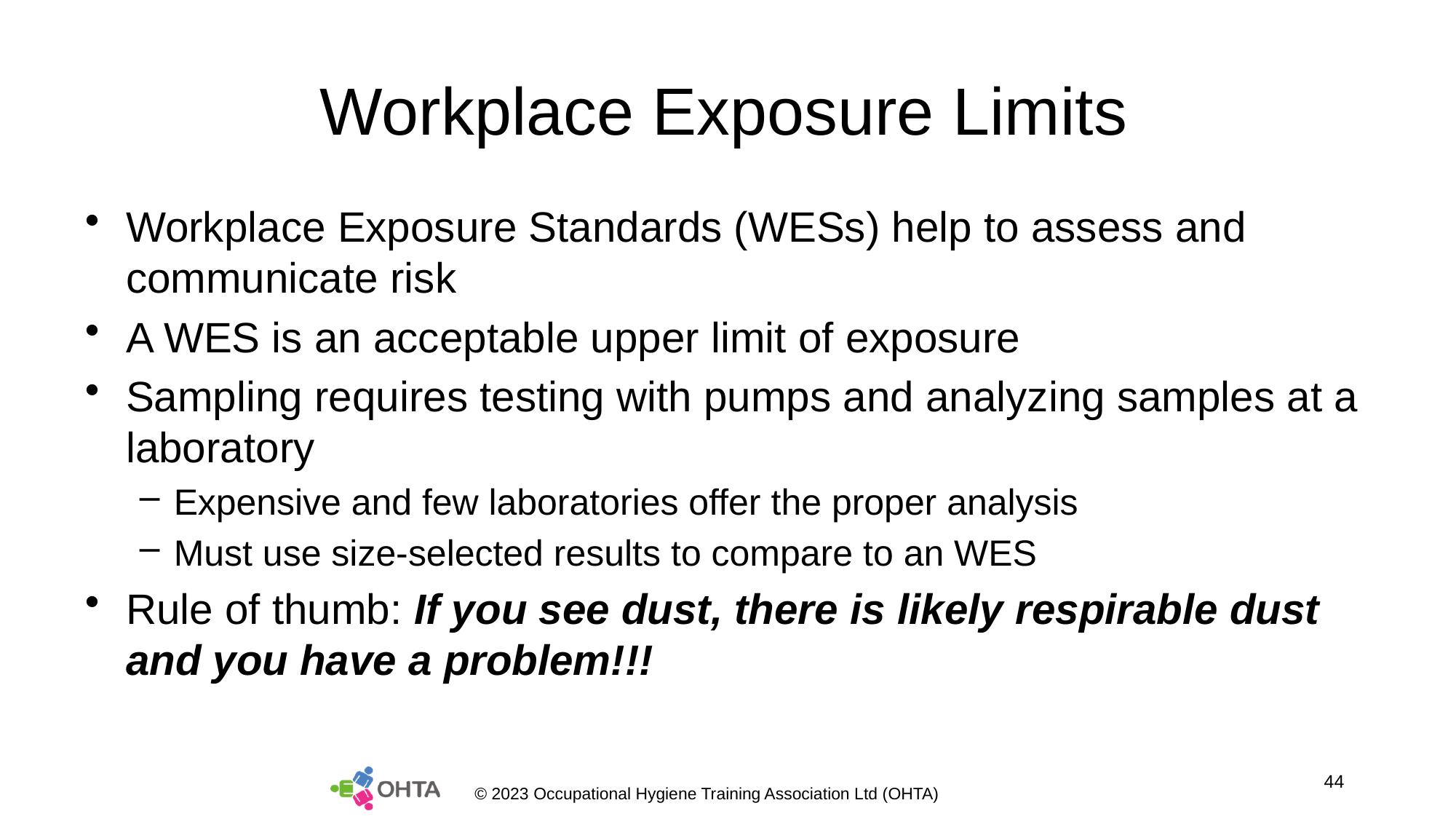

# Workplace Exposure Limits
Workplace Exposure Standards (WESs) help to assess and communicate risk
A WES is an acceptable upper limit of exposure
Sampling requires testing with pumps and analyzing samples at a laboratory
Expensive and few laboratories offer the proper analysis
Must use size-selected results to compare to an WES
Rule of thumb: If you see dust, there is likely respirable dust and you have a problem!!!
44